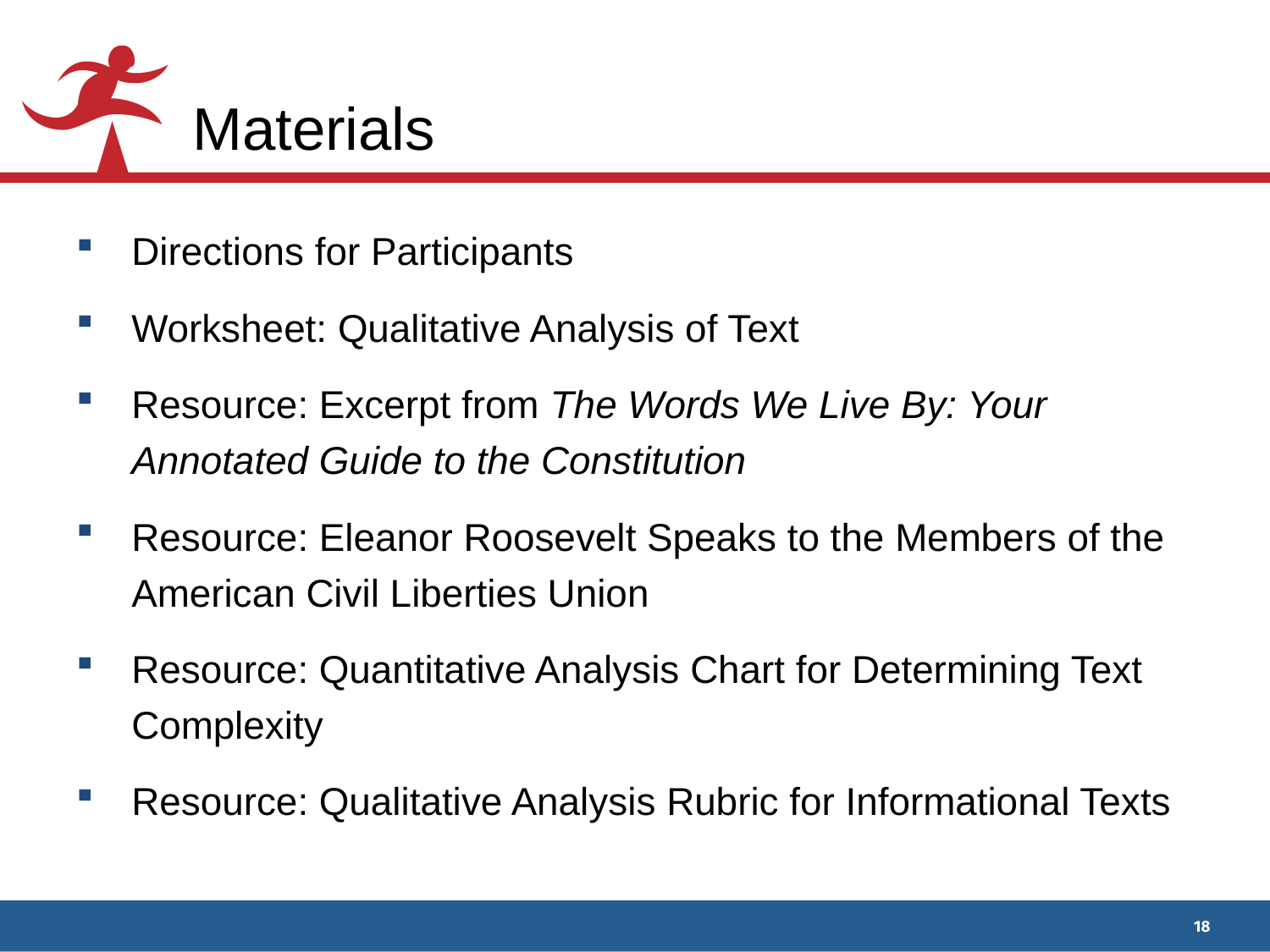

# Materials
Directions for Participants
Worksheet: Qualitative Analysis of Text
Resource: Excerpt from The Words We Live By: Your Annotated Guide to the Constitution
Resource: Eleanor Roosevelt Speaks to the Members of the American Civil Liberties Union
Resource: Quantitative Analysis Chart for Determining Text Complexity
Resource: Qualitative Analysis Rubric for Informational Texts